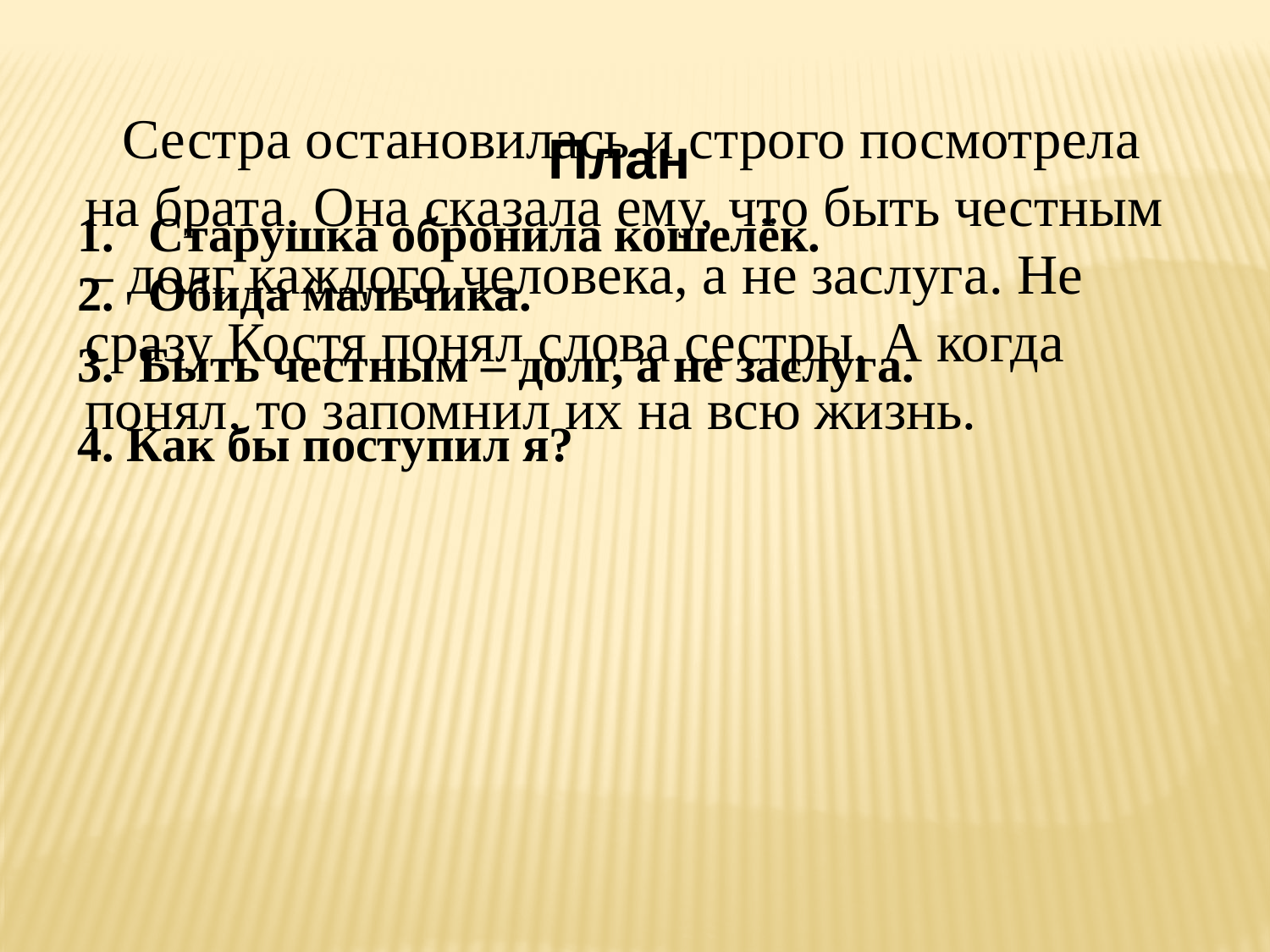

Сестра остановилась и строго посмотрела на брата. Она сказала ему, что быть честным – долг каждого человека, а не заслуга. Не сразу Костя понял слова сестры. А когда понял, то запомнил их на всю жизнь.
План
Старушка обронила кошелёк.
Обида мальчика.
3.  Быть честным – долг, а не заслуга.
4. Как бы поступил я?